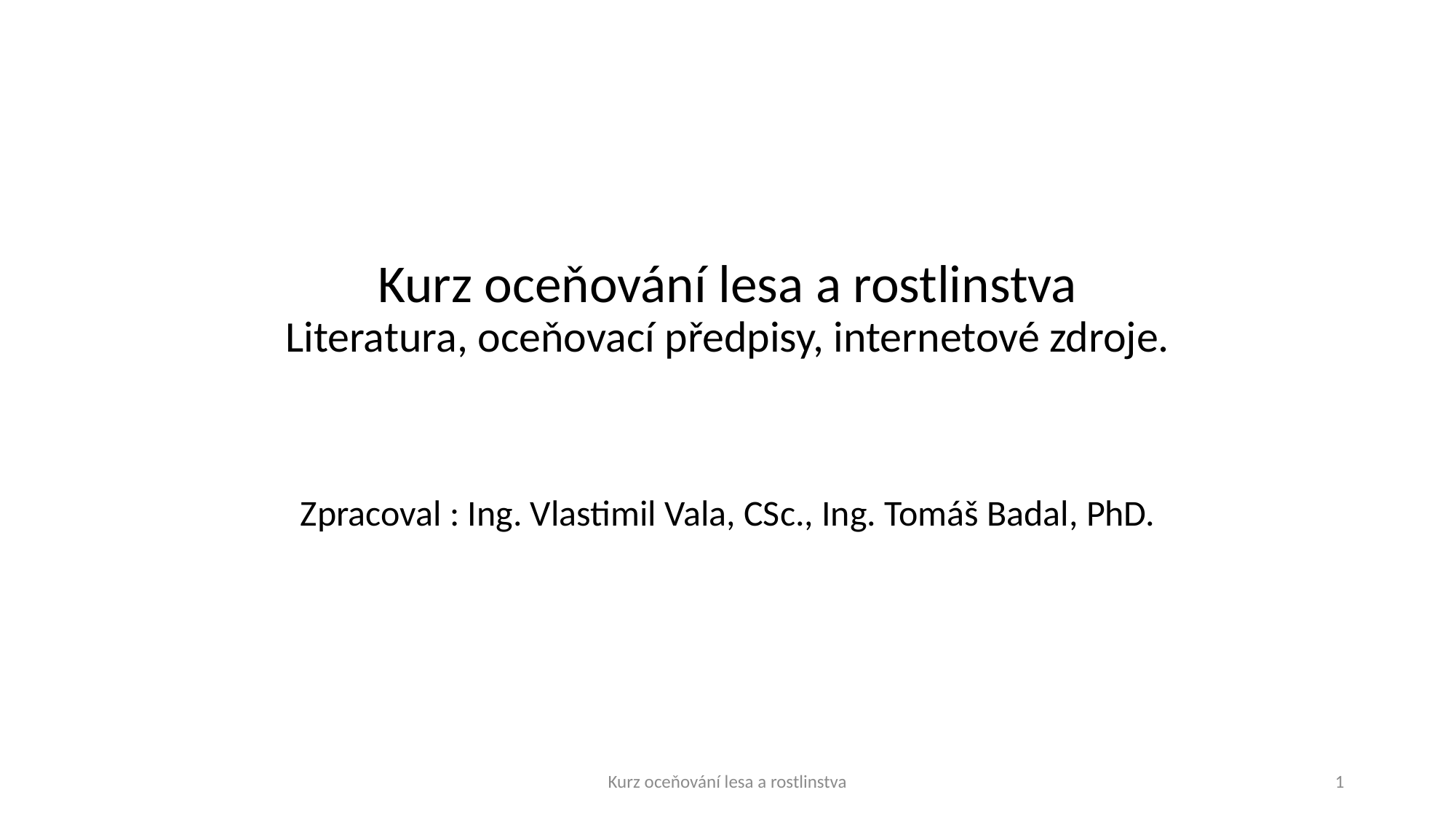

# Kurz oceňování lesa a rostlinstva Literatura, oceňovací předpisy, internetové zdroje.

Zpracoval : Ing. Vlastimil Vala, CSc., Ing. Tomáš Badal, PhD.
Kurz oceňování lesa a rostlinstva
1